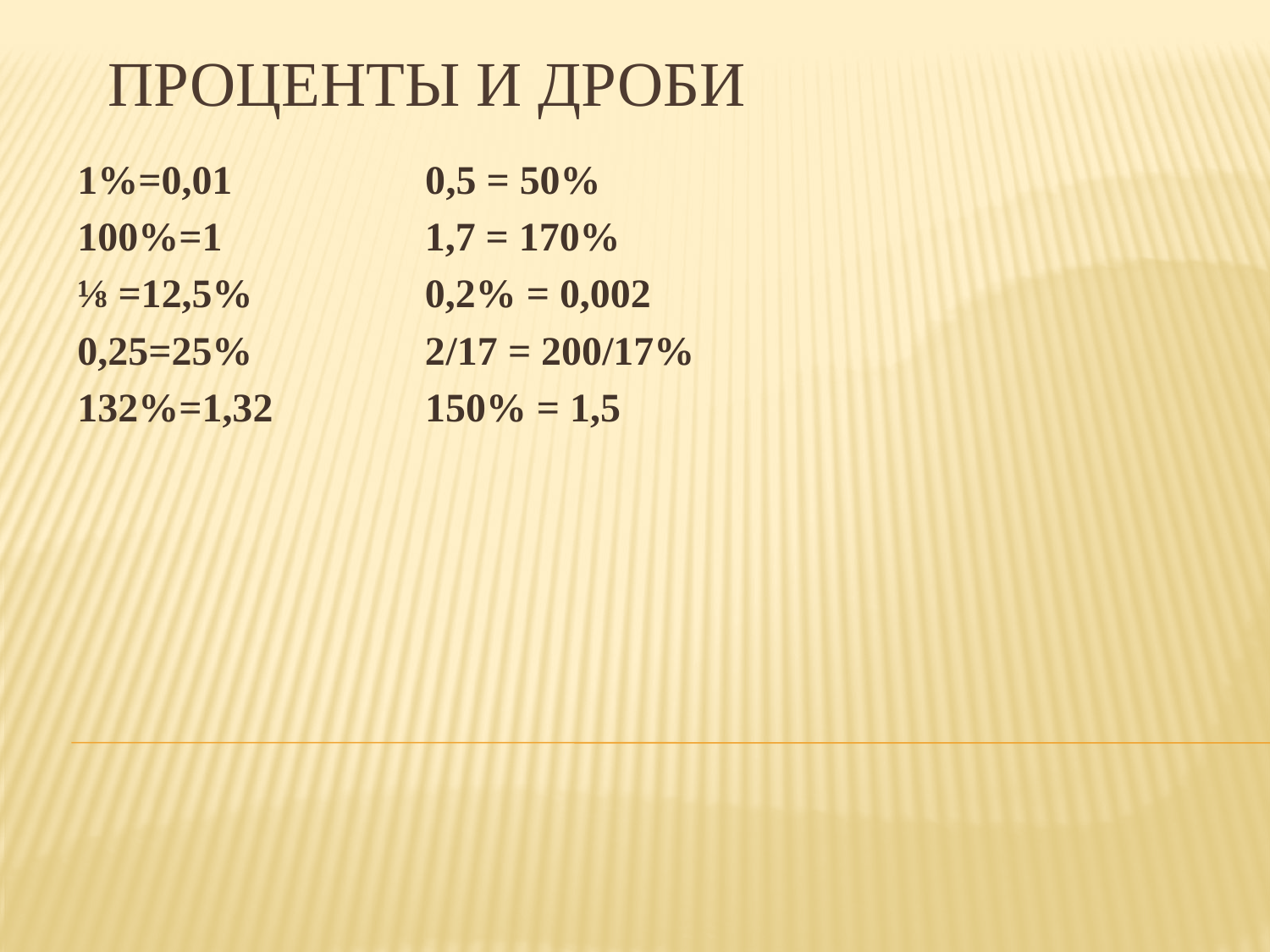

# Проценты и дроби
1%=0,01                   0,5 = 50%
100%=1                    1,7 = 170%
⅛ =12,5%                 0,2% = 0,002
0,25=25%                 2/17 = 200/17%
132%=1,32               150% = 1,5